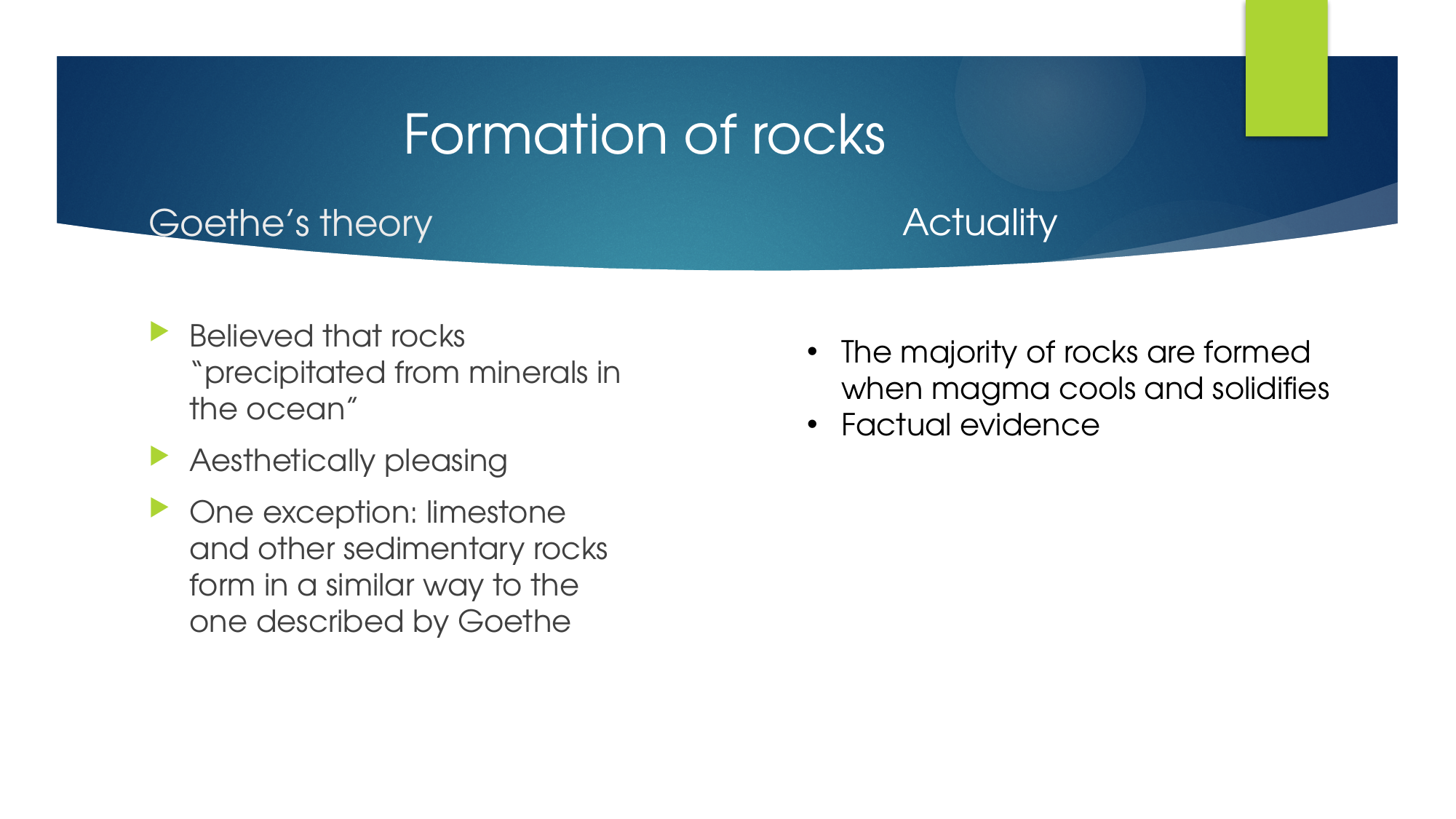

Formation of rocks
# Goethe’s theory
Actuality
Believed that rocks “precipitated from minerals in the ocean”
Aesthetically pleasing
One exception: limestone and other sedimentary rocks form in a similar way to the one described by Goethe

The majority of rocks are formed when magma cools and solidifies
Factual evidence